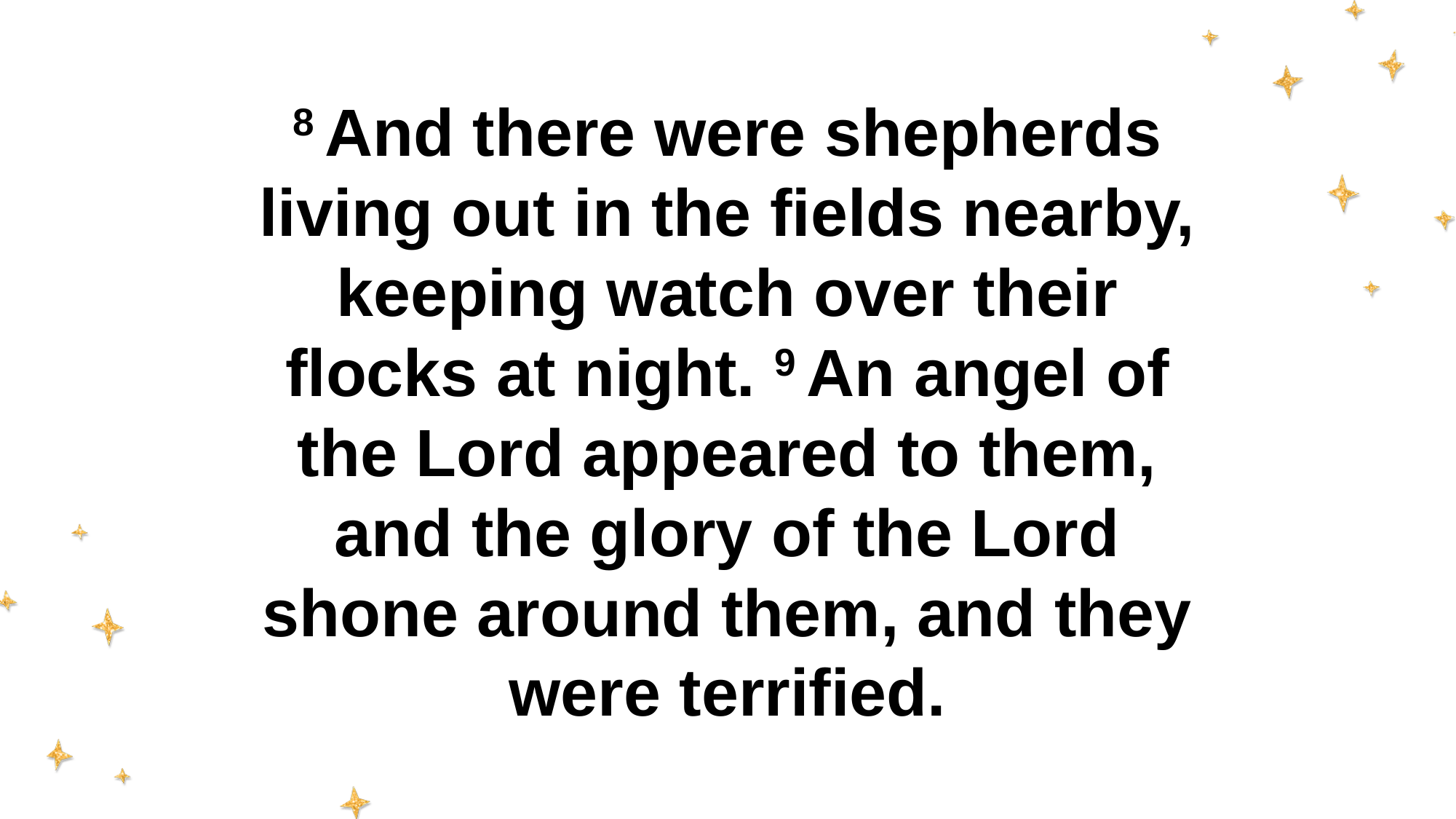

# 8 And there were shepherds living out in the fields nearby, keeping watch over their flocks at night. 9 An angel of the Lord appeared to them, and the glory of the Lord shone around them, and they were terrified.